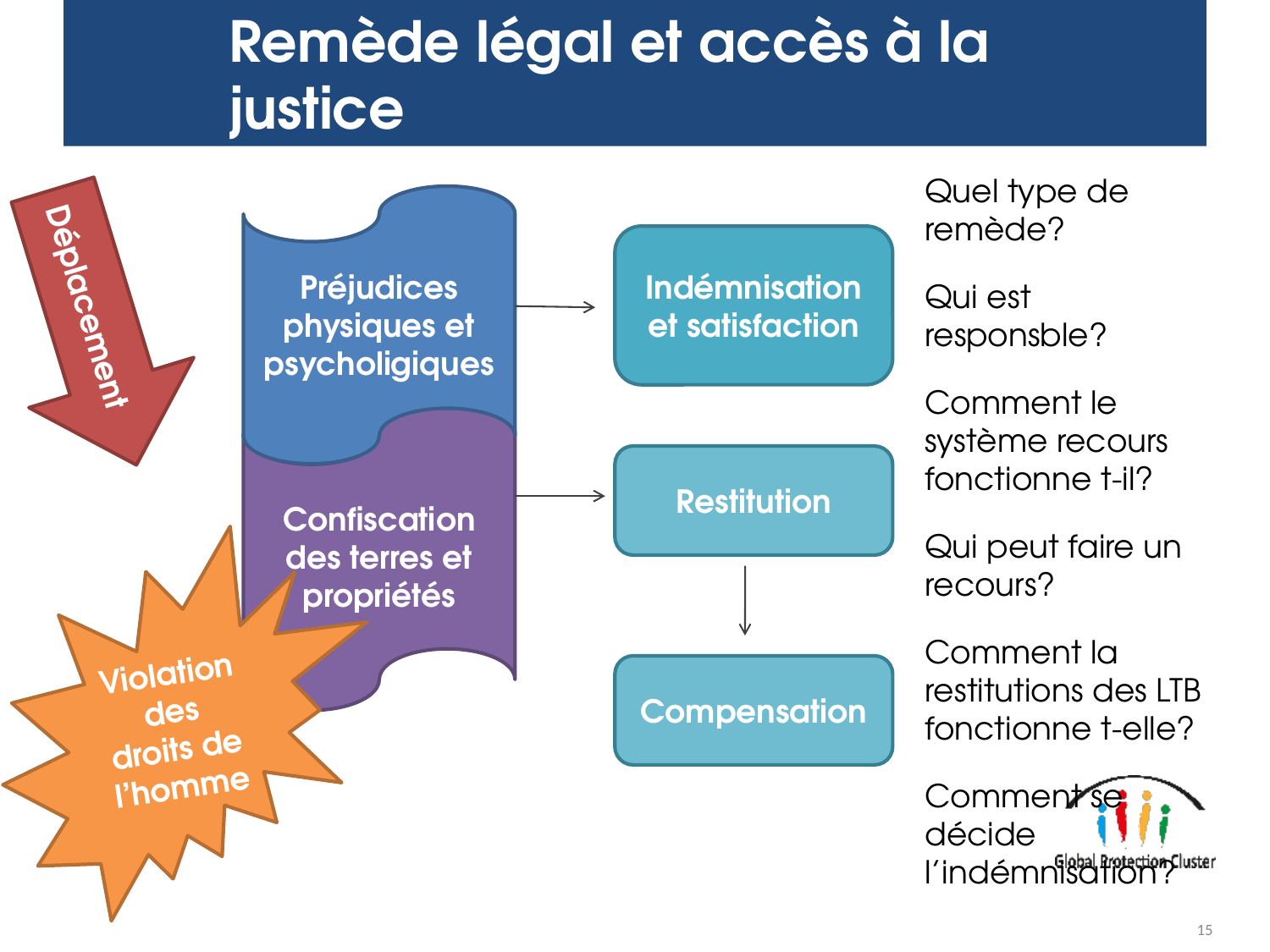

# Remède légal et accès à la justice
Quel type de remède?

Qui est responsble?

Comment le système recours fonctionne t-il?

Qui peut faire un recours?

Comment la restitutions des LTB fonctionne t-elle?

Comment se décide l’indémnisation?
Préjudices physiques et psycholigiques
Indémnisationet satisfaction
Déplacement
Confiscation des terres et propriétés
Restitution
Violation des droits de l’homme
Compensation